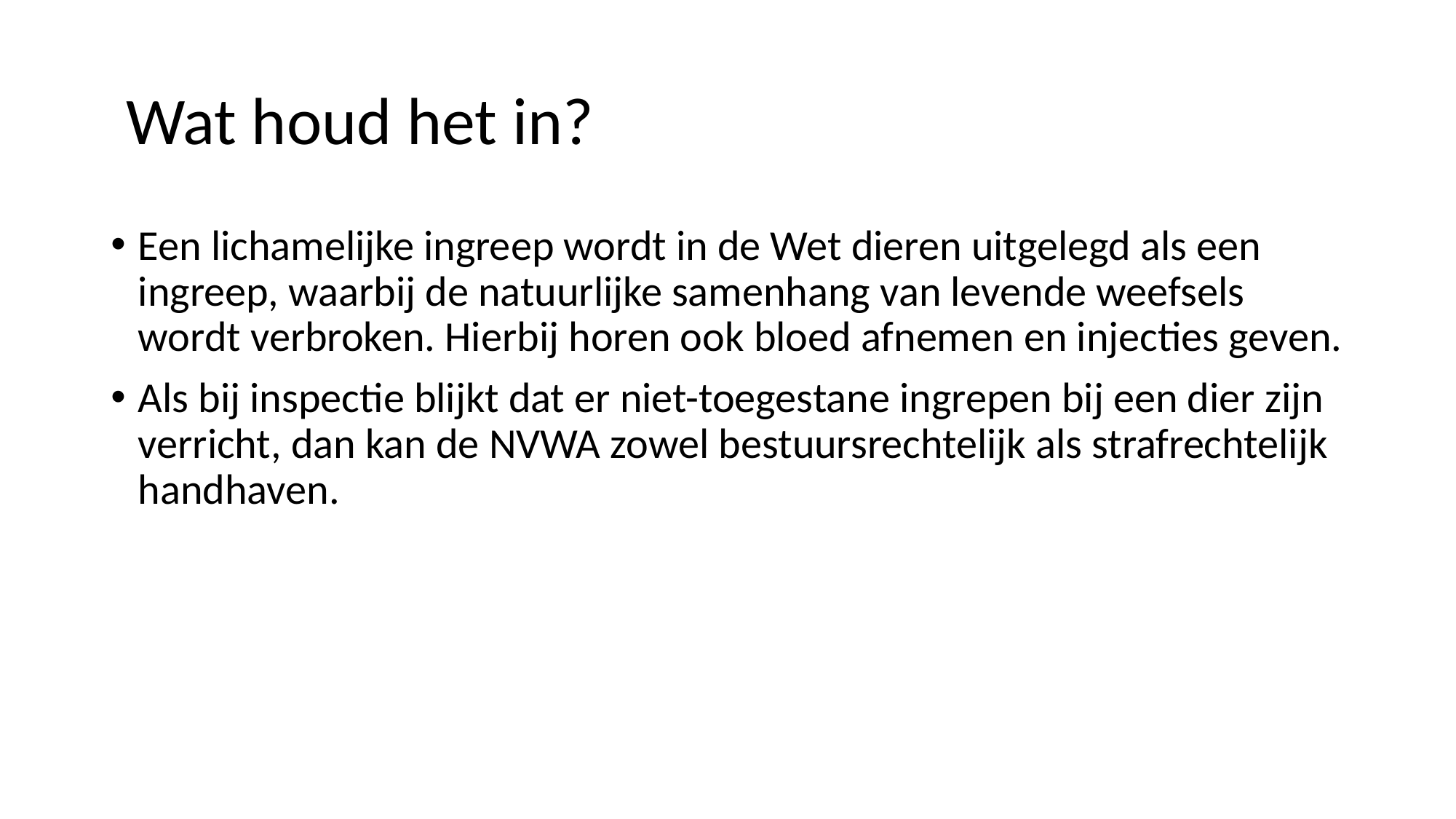

# Wat houd het in?
Een lichamelijke ingreep wordt in de Wet dieren uitgelegd als een ingreep, waarbij de natuurlijke samenhang van levende weefsels wordt verbroken. Hierbij horen ook bloed afnemen en injecties geven.
Als bij inspectie blijkt dat er niet-toegestane ingrepen bij een dier zijn verricht, dan kan de NVWA zowel bestuursrechtelijk als strafrechtelijk handhaven.